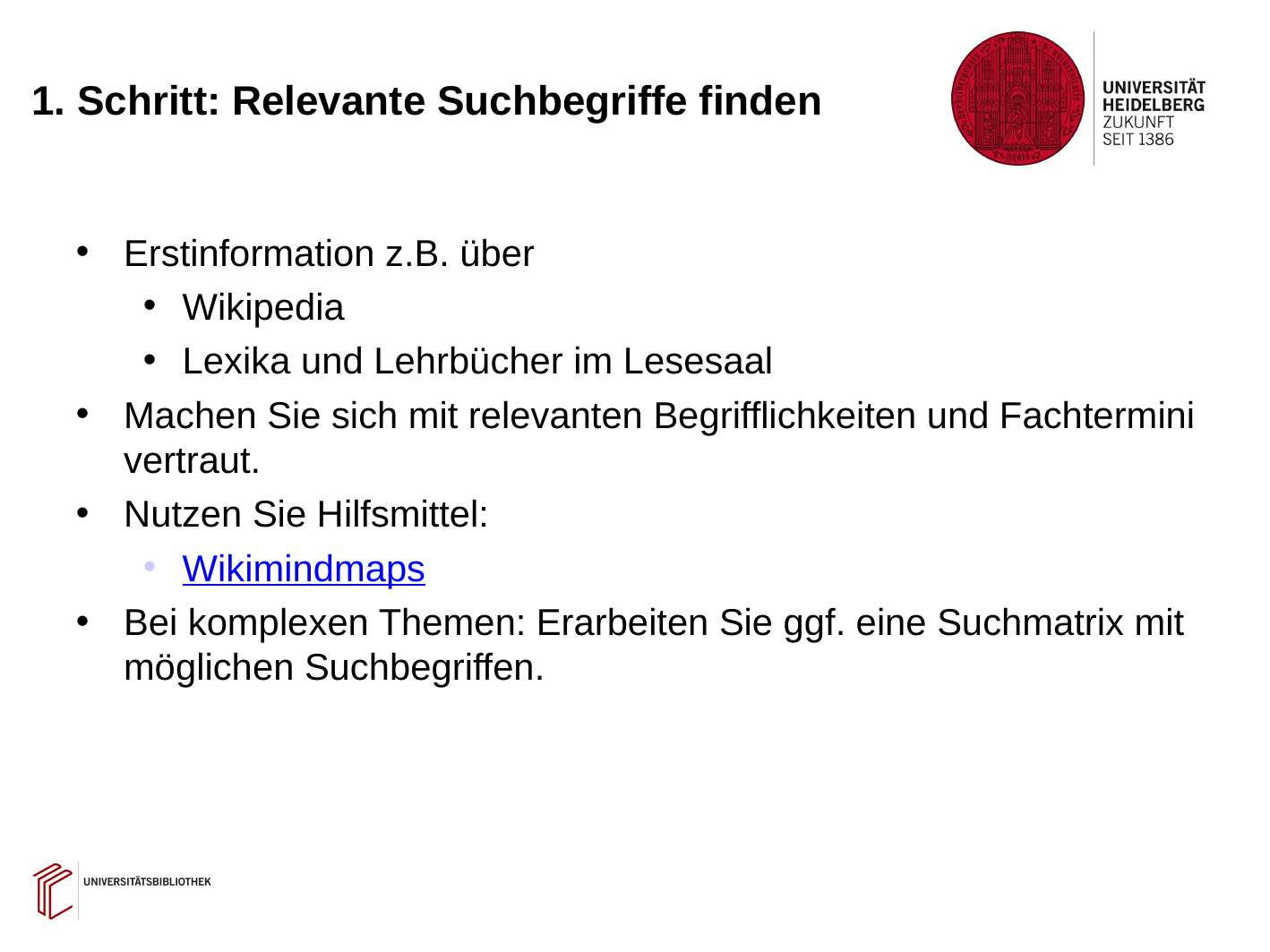

# 1. Schritt: Relevante Suchbegriffe finden
Erstinformation z.B. über
Wikipedia
Lexika und Lehrbücher im Lesesaal
Machen Sie sich mit relevanten Begrifflichkeiten und Fachtermini vertraut.
Nutzen Sie Hilfsmittel:
Wikimindmaps
Bei komplexen Themen: Erarbeiten Sie ggf. eine Suchmatrix mit möglichen Suchbegriffen.

36